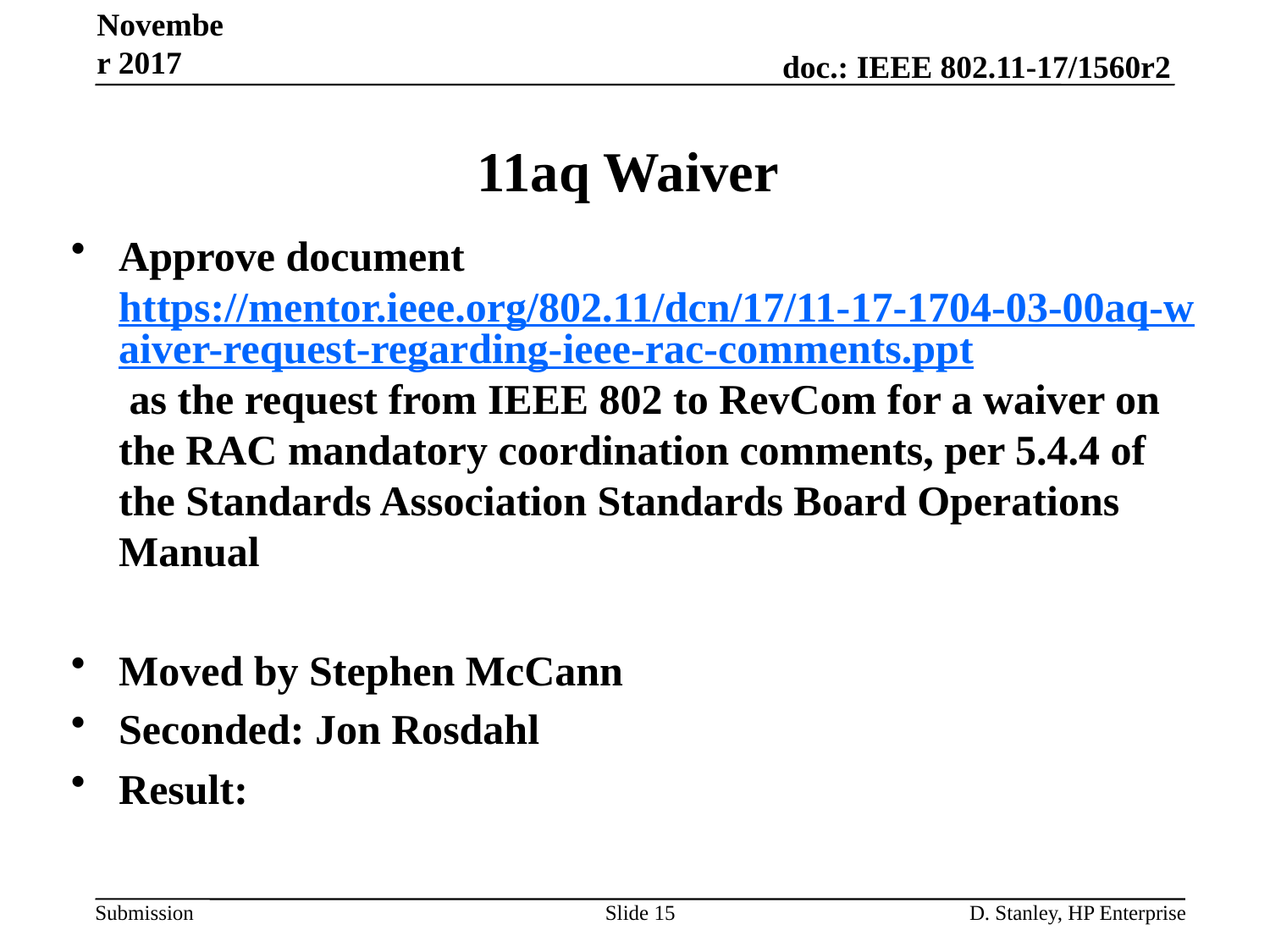

November 2017
# 11aq Waiver
Approve document https://mentor.ieee.org/802.11/dcn/17/11-17-1704-03-00aq-waiver-request-regarding-ieee-rac-comments.ppt as the request from IEEE 802 to RevCom for a waiver on the RAC mandatory coordination comments, per 5.4.4 of the Standards Association Standards Board Operations Manual

Moved by Stephen McCann
Seconded: Jon Rosdahl
Result:

Slide 15
D. Stanley, HP Enterprise